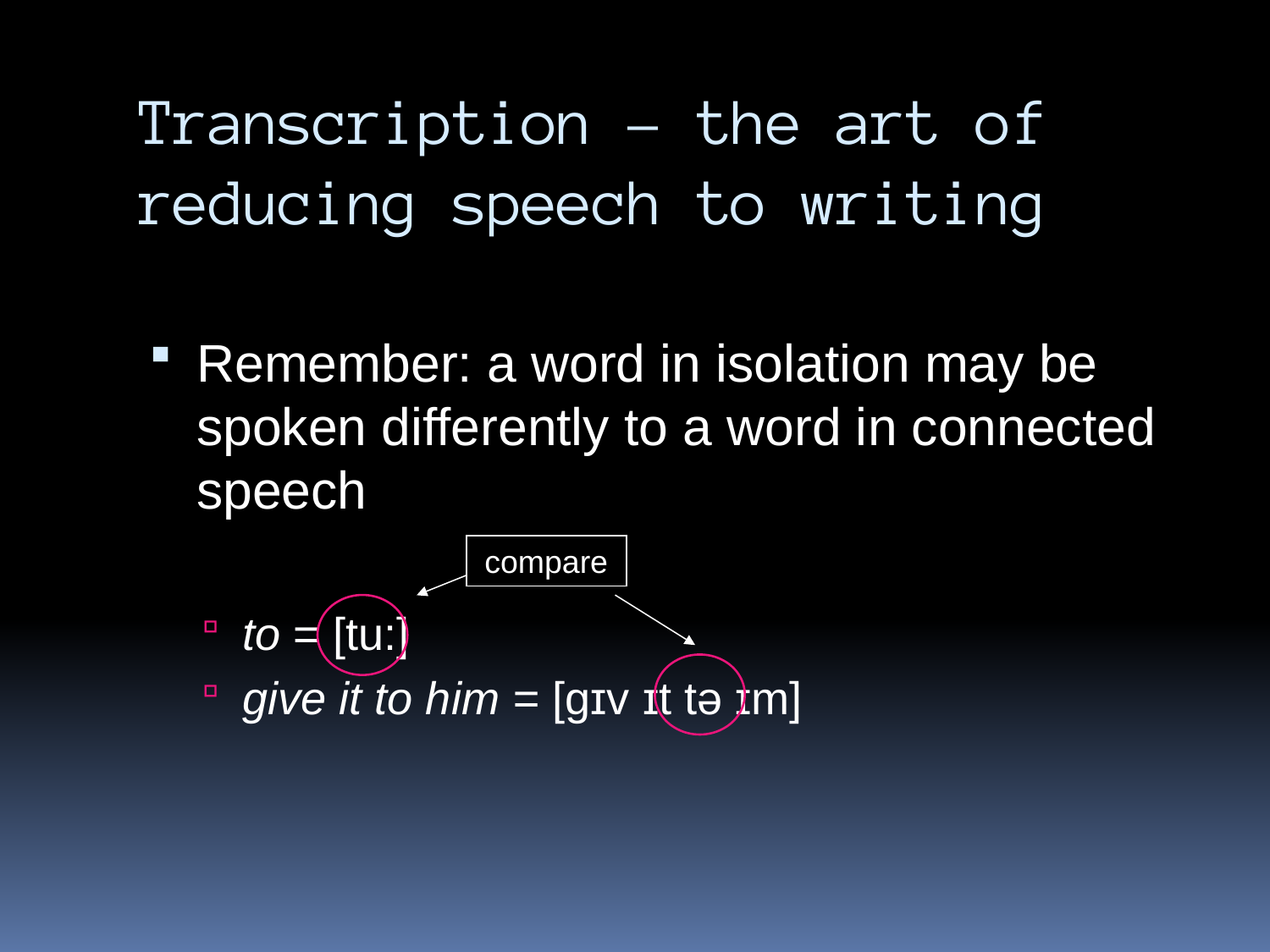

# Transcription – the art of reducing speech to writing

Remember: a word in isolation may be spoken differently to a word in connected speech

to = [tu:]
give it to him = [gɪv ɪt tə ɪm]
compare